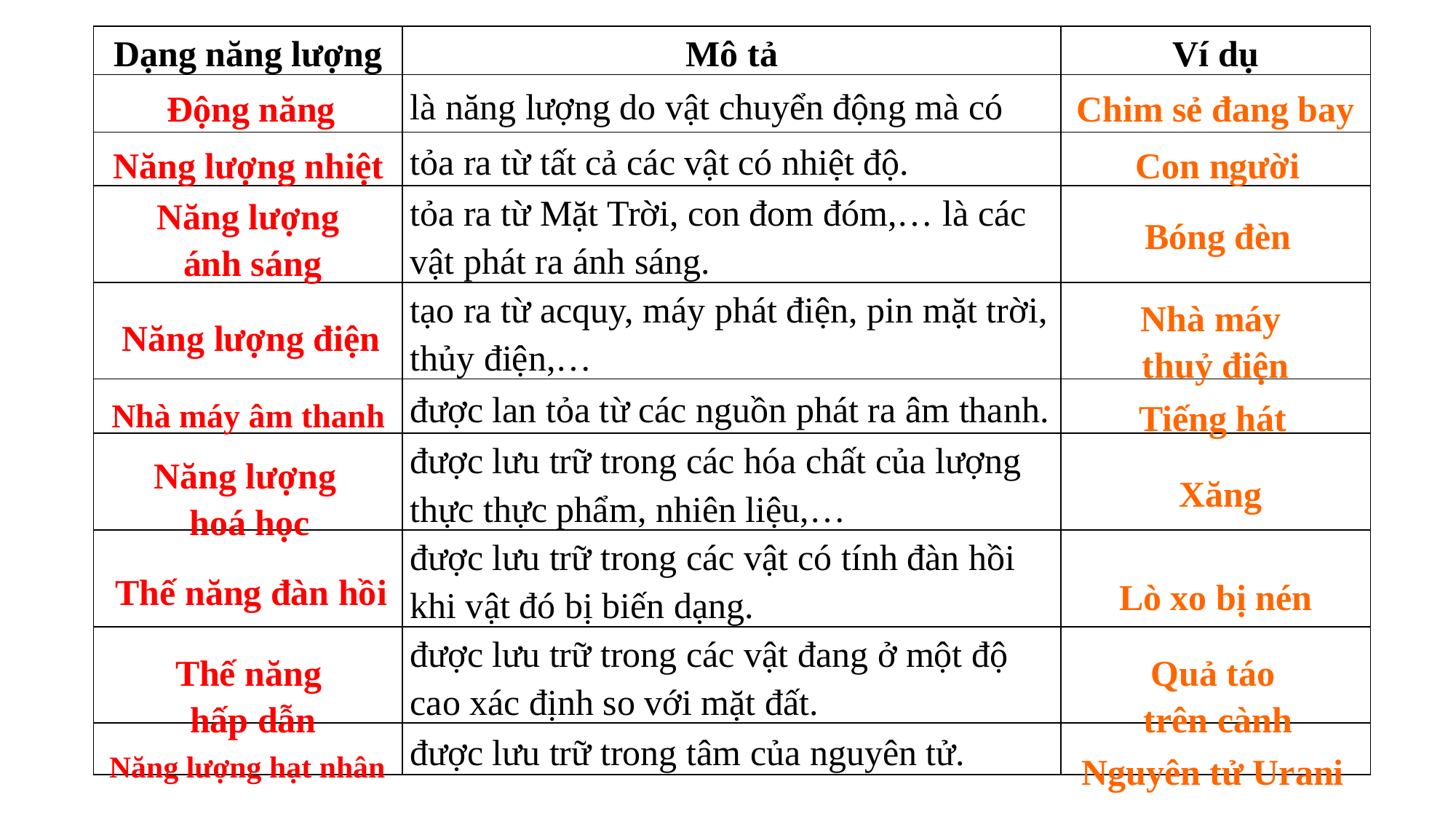

| Dạng năng lượng | Mô tả | Ví dụ |
| --- | --- | --- |
|  | là năng lượng do vật chuyển động mà có |  |
|  | tỏa ra từ tất cả các vật có nhiệt độ. |  |
|  | tỏa ra từ Mặt Trời, con đom đóm,… là các vật phát ra ánh sáng. |  |
|  | tạo ra từ acquy, máy phát điện, pin mặt trời, thủy điện,… |  |
|  | được lan tỏa từ các nguồn phát ra âm thanh. |  |
|  | được lưu trữ trong các hóa chất của lượng thực thực phẩm, nhiên liệu,… |  |
|  | được lưu trữ trong các vật có tính đàn hồi khi vật đó bị biến dạng. |  |
|  | được lưu trữ trong các vật đang ở một độ cao xác định so với mặt đất. |  |
|  | được lưu trữ trong tâm của nguyên tử. |  |
Chim sẻ đang bay
Động năng
Năng lượng nhiệt
Con người
Năng lượng
ánh sáng
Bóng đèn
Nhà máy
thuỷ điện
Năng lượng điện
Tiếng hát
Nhà máy âm thanh
Năng lượng
hoá học
Xăng
Thế năng đàn hồi
Lò xo bị nén
Thế năng
hấp dẫn
Quả táo
trên cành
Năng lượng hạt nhân
Nguyên tử Urani